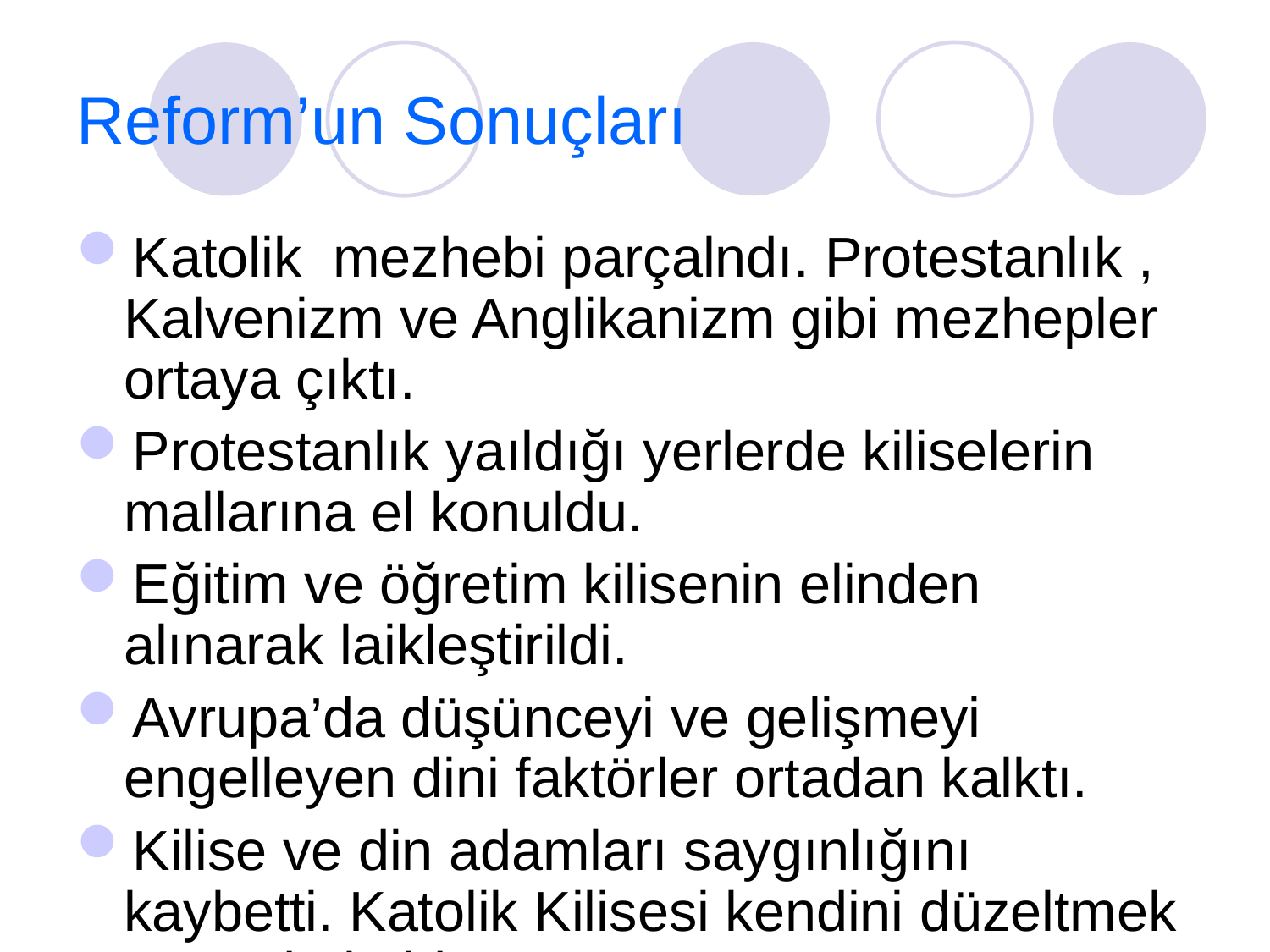

# Reform’un Sonuçları
Katolik  mezhebi parçalndı. Protestanlık , Kalvenizm ve Anglikanizm gibi mezhepler  ortaya çıktı.
Protestanlık yaıldığı yerlerde kiliselerin mallarına el konuldu.
Eğitim ve öğretim kilisenin elinden alınarak laikleştirildi.
Avrupa’da düşünceyi ve gelişmeyi engelleyen dini faktörler ortadan kalktı.
Kilise ve din adamları saygınlığını kaybetti. Katolik Kilisesi kendini düzeltmek zorunda kaldı.